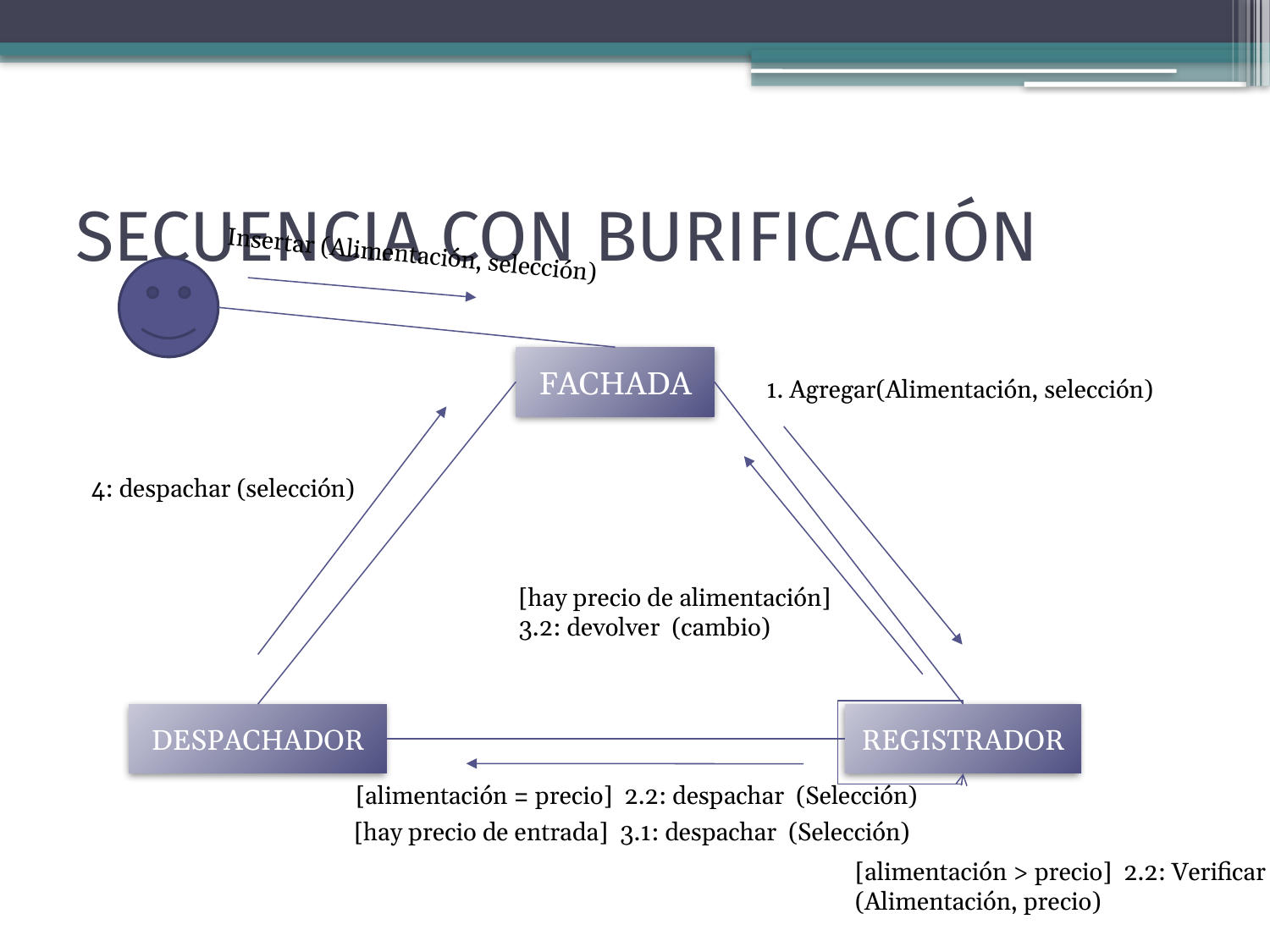

# SECUENCIA CON BURIFICACIÓN
Insertar (Alimentación, selección)

FACHADA
1. Agregar(Alimentación, selección)
4: despachar (selección)
[hay precio de alimentación]
3.2: devolver  (cambio)
DESPACHADOR
REGISTRADOR
[alimentación = precio]  2.2: despachar  (Selección)
[hay precio de entrada]  3.1: despachar  (Selección)
[alimentación > precio]  2.2: Verificar
(Alimentación, precio)